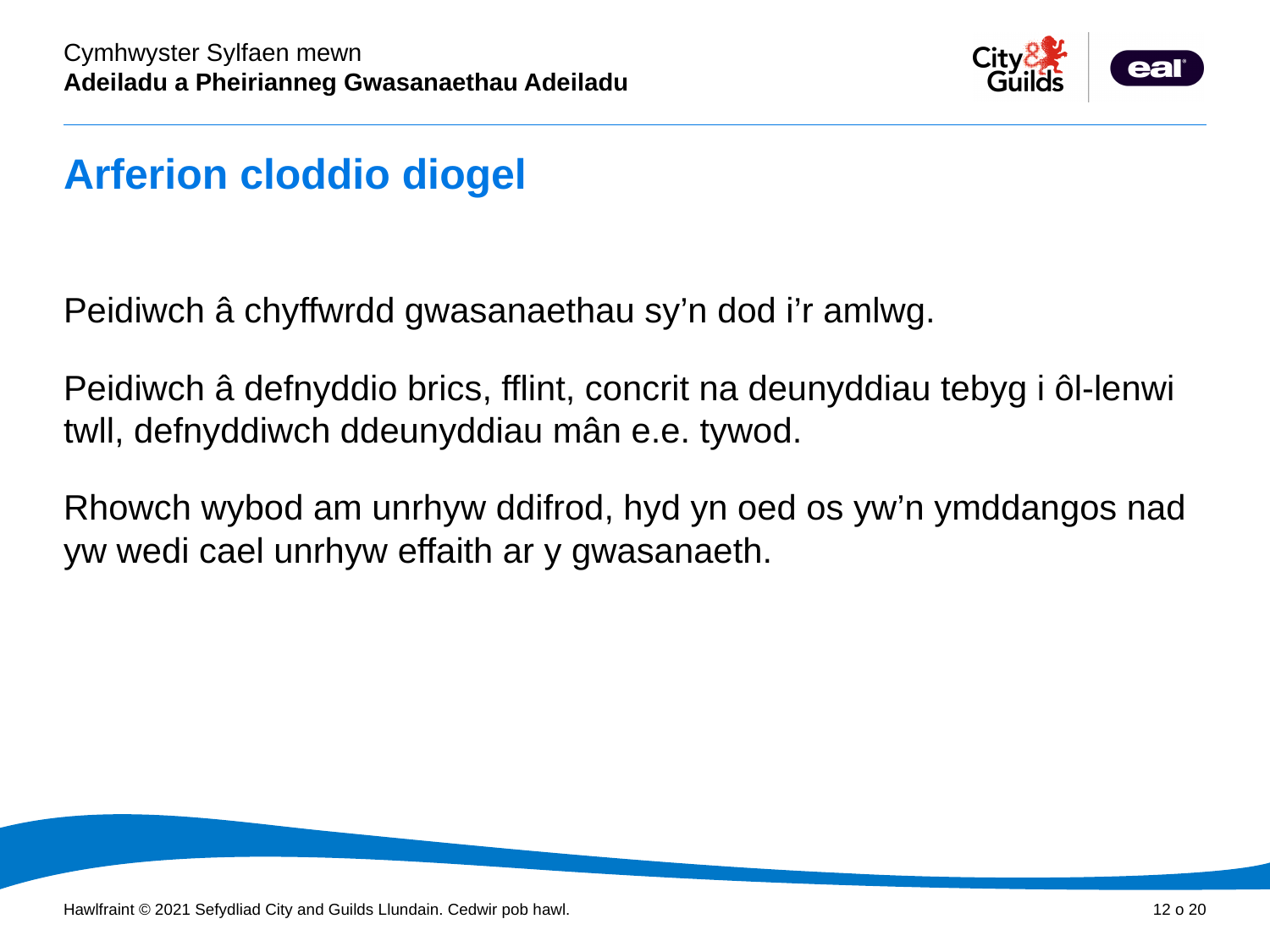

# Arferion cloddio diogel

Peidiwch â chyffwrdd gwasanaethau sy’n dod i’r amlwg.
Peidiwch â defnyddio brics, fflint, concrit na deunyddiau tebyg i ôl-lenwi twll, defnyddiwch ddeunyddiau mân e.e. tywod.
Rhowch wybod am unrhyw ddifrod, hyd yn oed os yw’n ymddangos nad yw wedi cael unrhyw effaith ar y gwasanaeth.